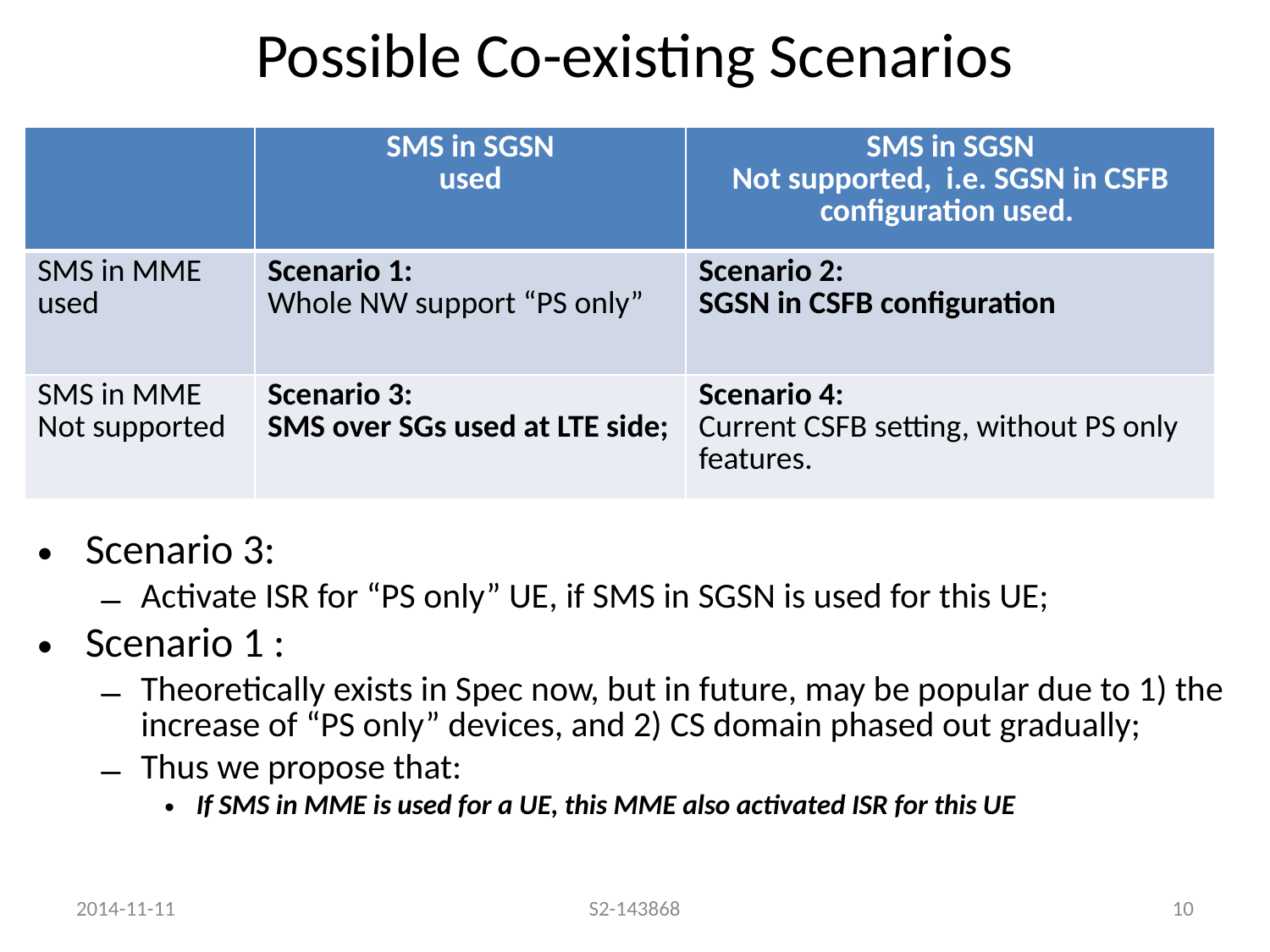

# Possible Co-existing Scenarios
|  | SMS in SGSN used | SMS in SGSN Not supported, i.e. SGSN in CSFB configuration used. |
| --- | --- | --- |
| SMS in MME used | Scenario 1: Whole NW support “PS only” | Scenario 2: SGSN in CSFB configuration |
| SMS in MME Not supported | Scenario 3: SMS over SGs used at LTE side; | Scenario 4: Current CSFB setting, without PS only features. |
Scenario 3:
Activate ISR for “PS only” UE, if SMS in SGSN is used for this UE;
Scenario 1 :
Theoretically exists in Spec now, but in future, may be popular due to 1) the increase of “PS only” devices, and 2) CS domain phased out gradually;
Thus we propose that:
If SMS in MME is used for a UE, this MME also activated ISR for this UE

2014-11-11
S2-143868
10